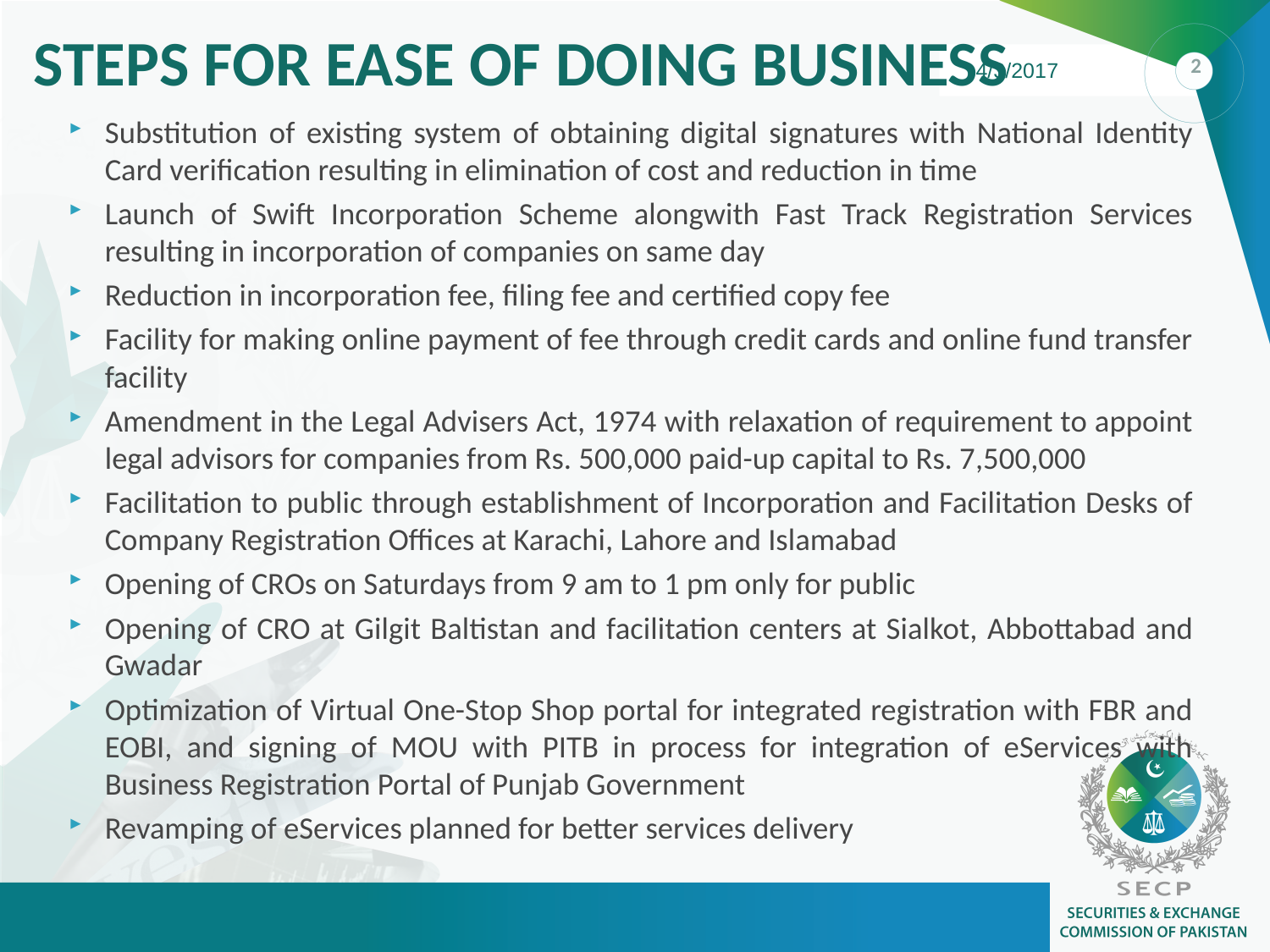

# STEPS FOR EASE OF DOING BUSINESS
Substitution of existing system of obtaining digital signatures with National Identity Card verification resulting in elimination of cost and reduction in time
Launch of Swift Incorporation Scheme alongwith Fast Track Registration Services resulting in incorporation of companies on same day
Reduction in incorporation fee, filing fee and certified copy fee
Facility for making online payment of fee through credit cards and online fund transfer facility
Amendment in the Legal Advisers Act, 1974 with relaxation of requirement to appoint legal advisors for companies from Rs. 500,000 paid-up capital to Rs. 7,500,000
Facilitation to public through establishment of Incorporation and Facilitation Desks of Company Registration Offices at Karachi, Lahore and Islamabad
Opening of CROs on Saturdays from 9 am to 1 pm only for public
Opening of CRO at Gilgit Baltistan and facilitation centers at Sialkot, Abbottabad and Gwadar
Optimization of Virtual One-Stop Shop portal for integrated registration with FBR and EOBI, and signing of MOU with PITB in process for integration of eServices with Business Registration Portal of Punjab Government
Revamping of eServices planned for better services delivery